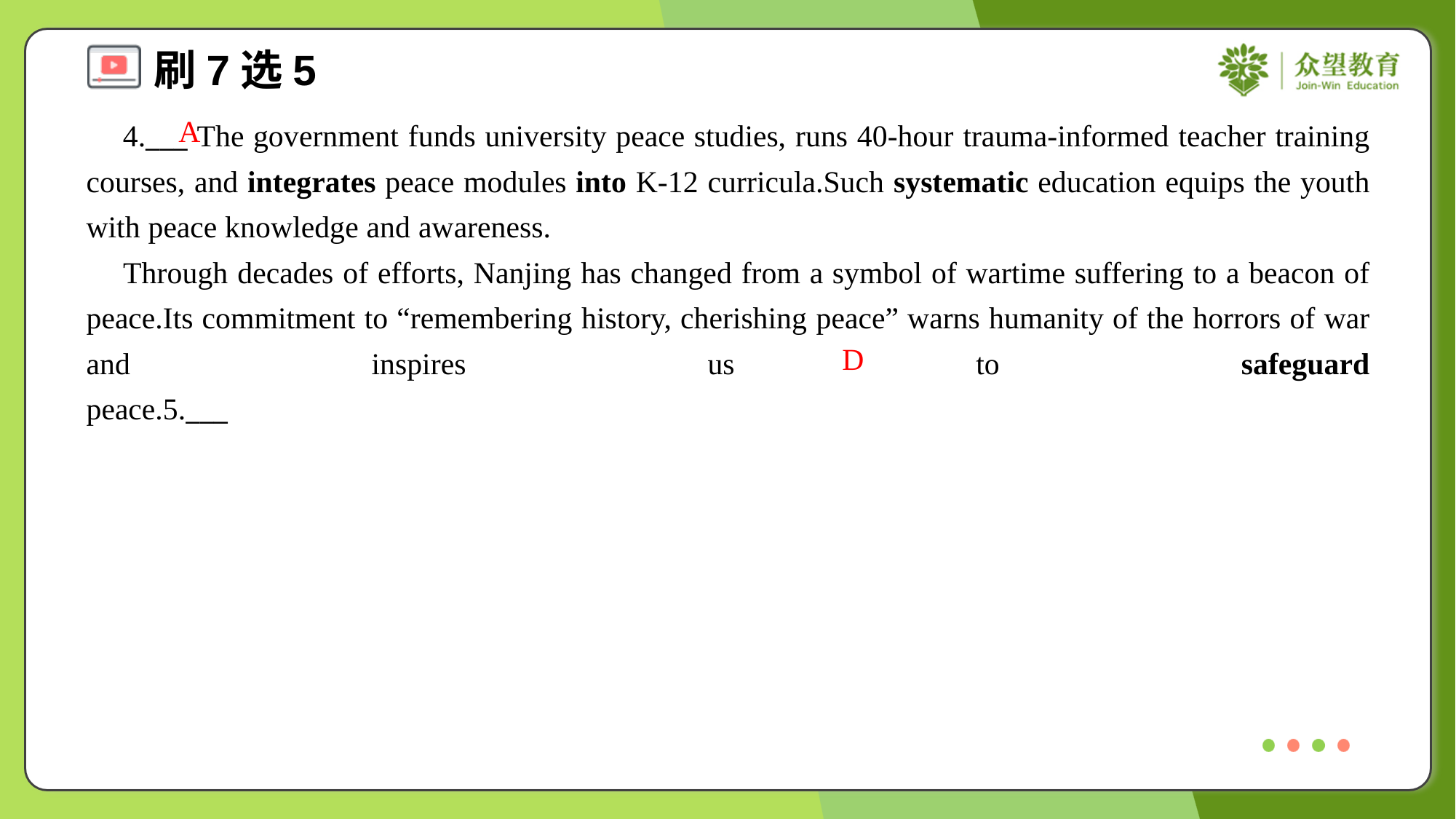

A
    4.___ The government funds university peace studies, runs 40-hour trauma-informed teacher training courses, and integrates peace modules into K-12 curricula.Such systematic education equips the youth with peace knowledge and awareness.
    Through decades of efforts, Nanjing has changed from a symbol of wartime suffering to a beacon of peace.Its commitment to “remembering history, cherishing peace” warns humanity of the horrors of war and inspires us to safeguard peace.5.___#2.5
D